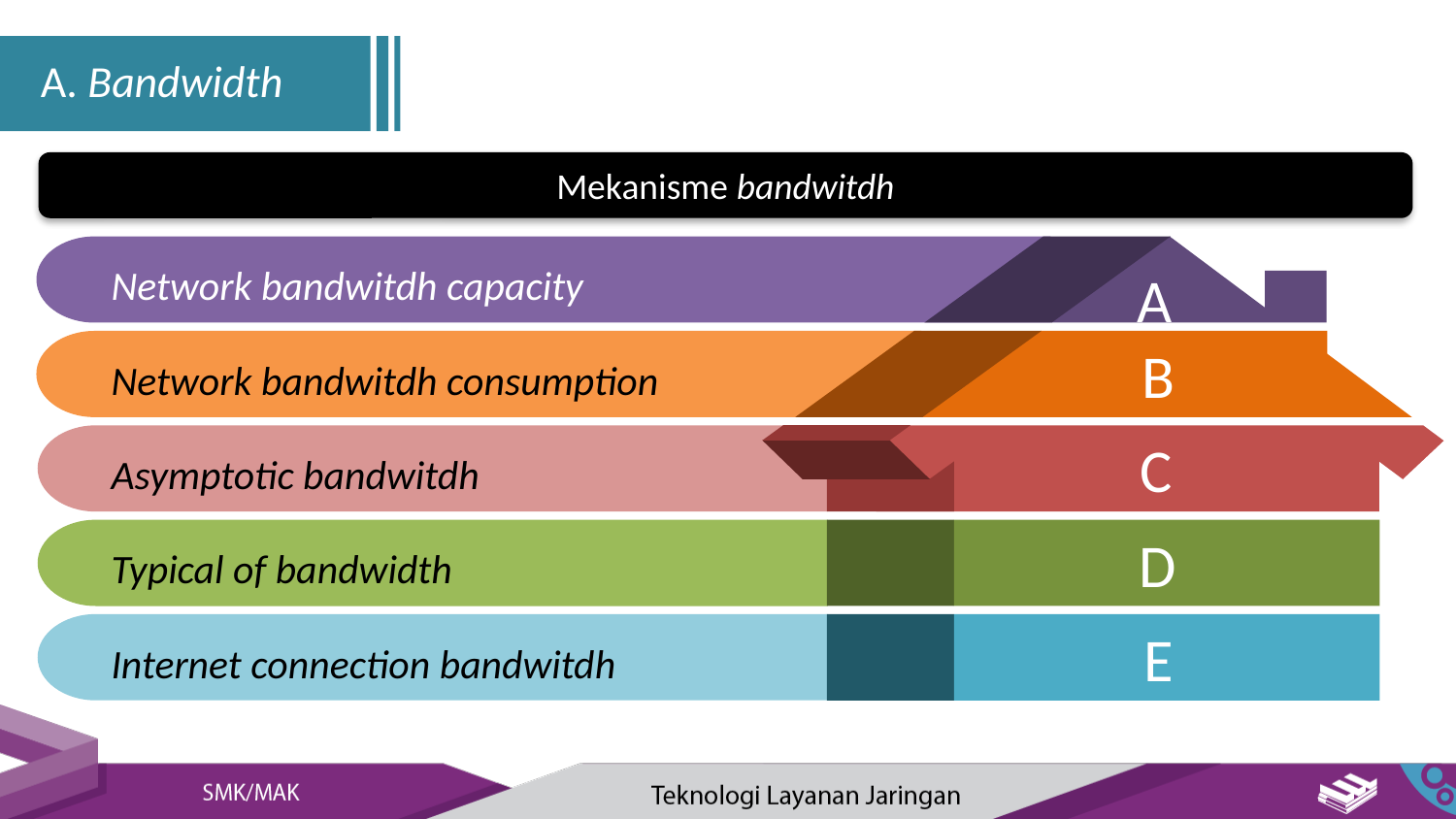

A. Bandwidth
A. Bandwidth
Mekanisme bandwitdh

A

B

C

D

E
Network bandwitdh capacity
Network bandwitdh consumption
Asymptotic bandwitdh
Typical of bandwidth
Internet connection bandwitdh